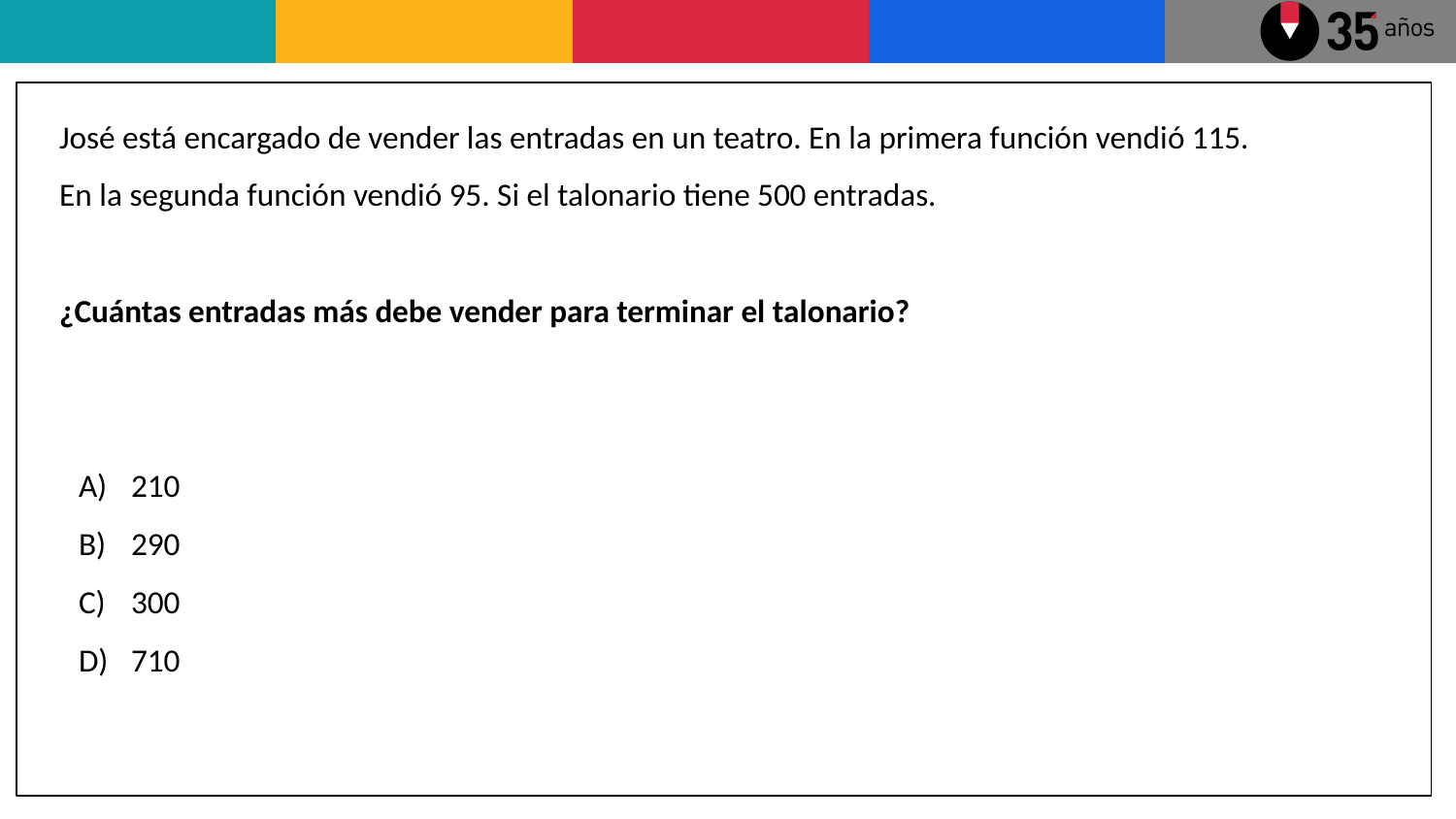

José está encargado de vender las entradas en un teatro. En la primera función vendió 115.
En la segunda función vendió 95. Si el talonario tiene 500 entradas.

¿Cuántas entradas más debe vender para terminar el talonario?

210
290
300
710